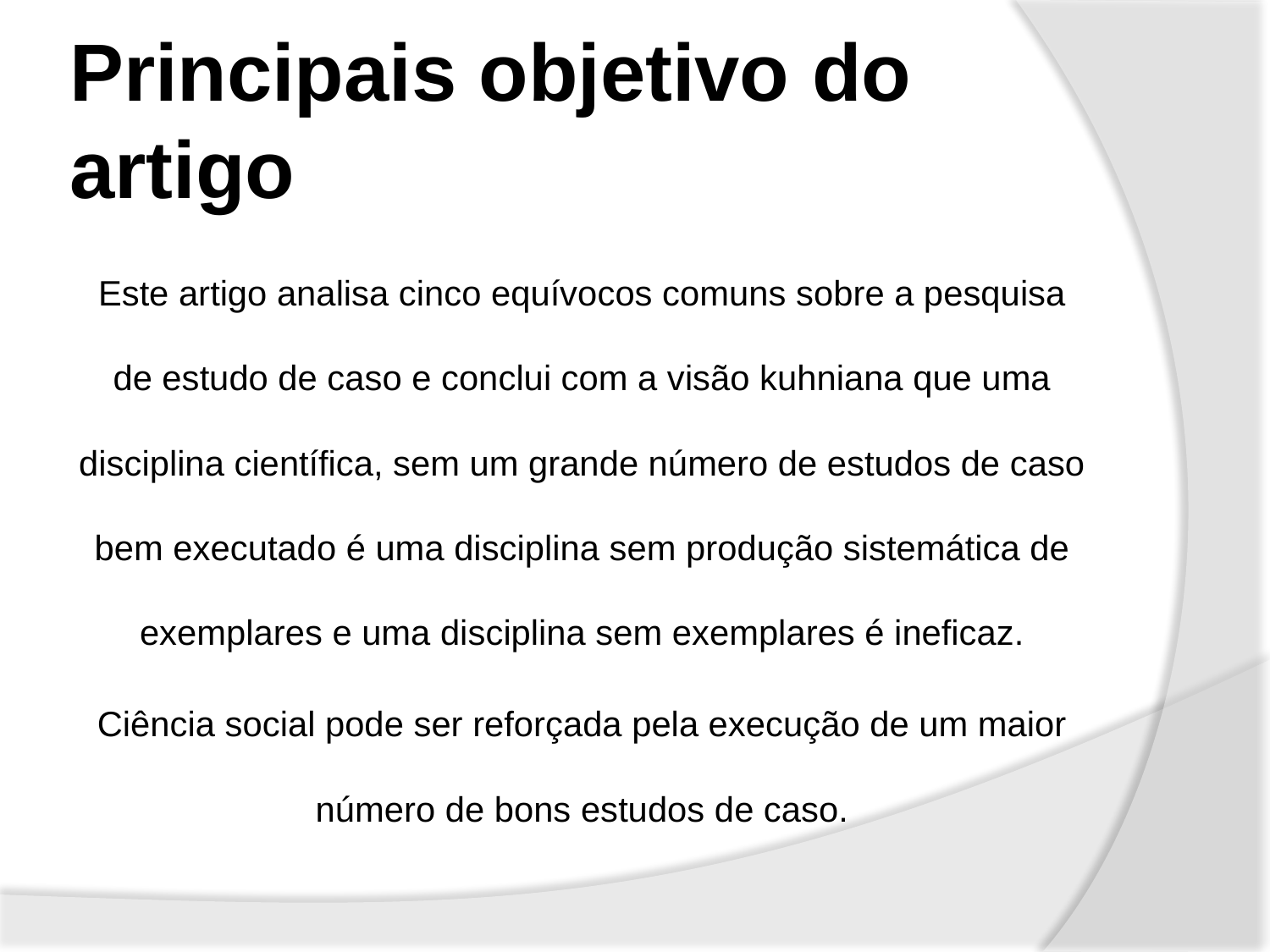

# Principais objetivo do artigo
Este artigo analisa cinco equívocos comuns sobre a pesquisa de estudo de caso e conclui com a visão kuhniana que uma disciplina científica, sem um grande número de estudos de caso bem executado é uma disciplina sem produção sistemática de exemplares e uma disciplina sem exemplares é ineficaz.
Ciência social pode ser reforçada pela execução de um maior número de bons estudos de caso.